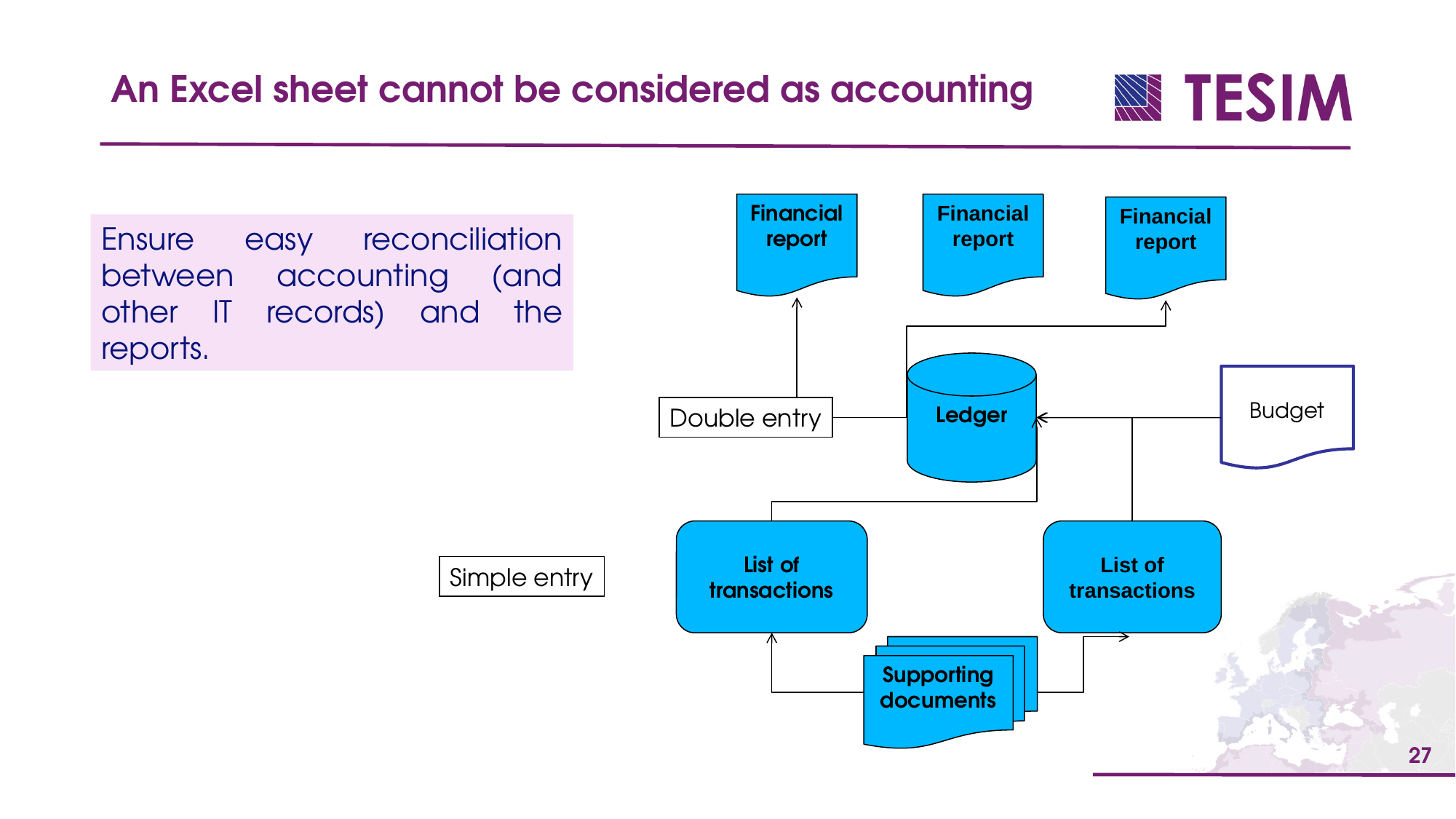

An Excel sheet cannot be considered as accounting
Financial report
Financial report
Financial report
Ledger

Budget
Double entry
List of transactions
List of transactions
Simple entry
Supporting documents
Ensure easy reconciliation between accounting (and other IT records) and the reports.